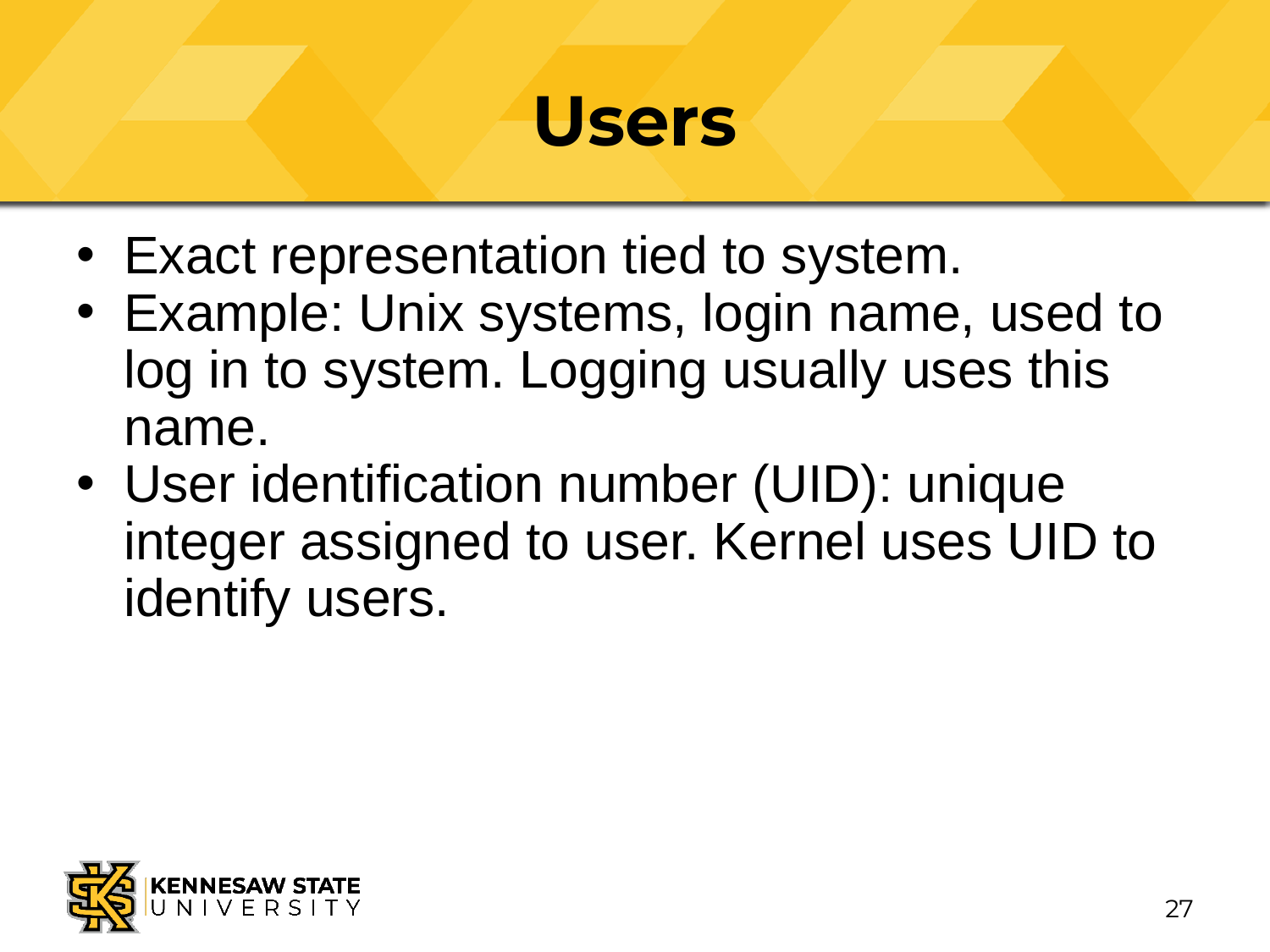

# Users
Exact representation tied to system.
Example: Unix systems, login name, used to log in to system. Logging usually uses this name.
User identification number (UID): unique integer assigned to user. Kernel uses UID to identify users.
27